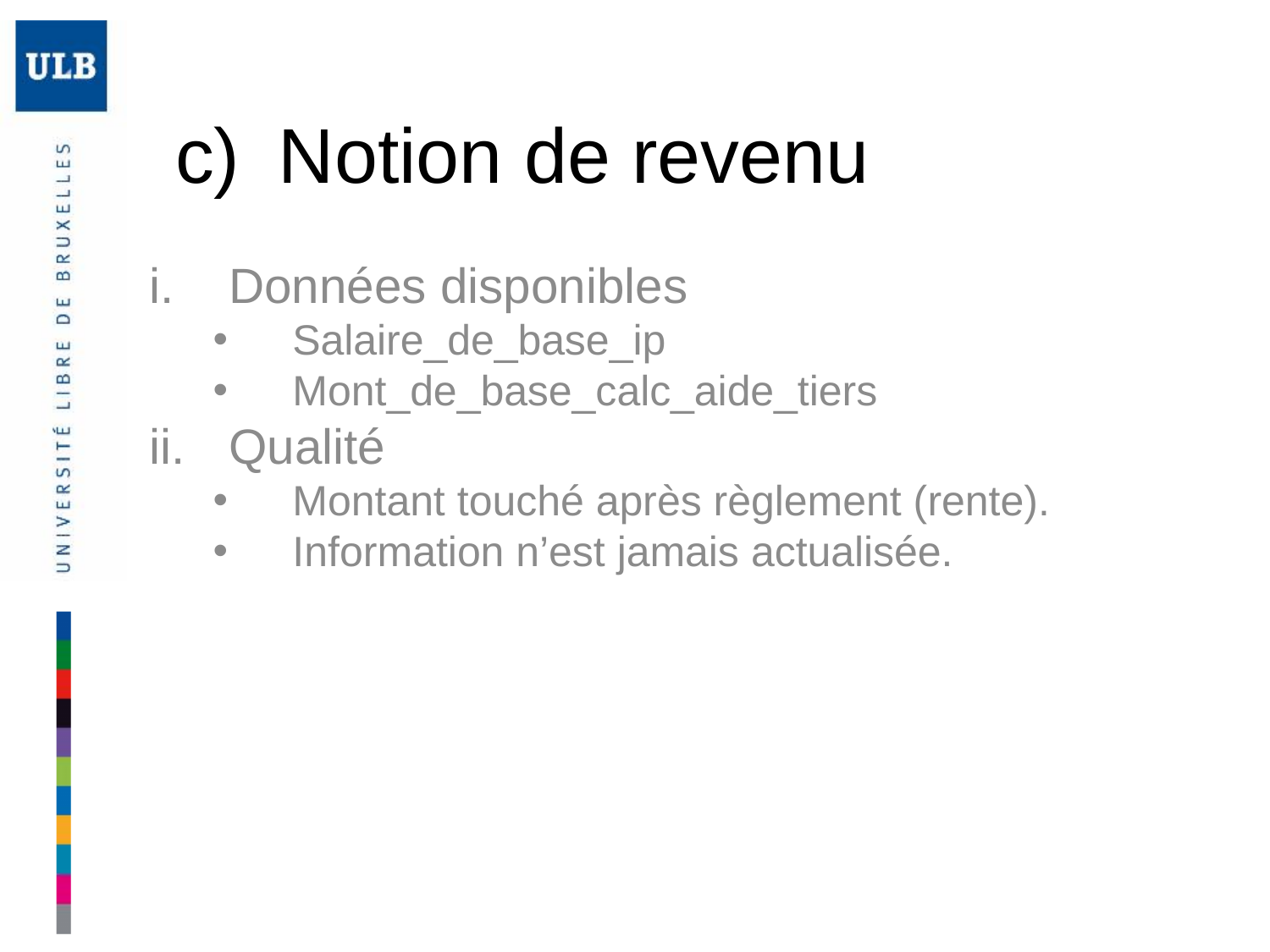

# Notion de revenu
Données disponibles
Salaire_de_base_ip
Mont_de_base_calc_aide_tiers
Qualité
Montant touché après règlement (rente).
Information n’est jamais actualisée.